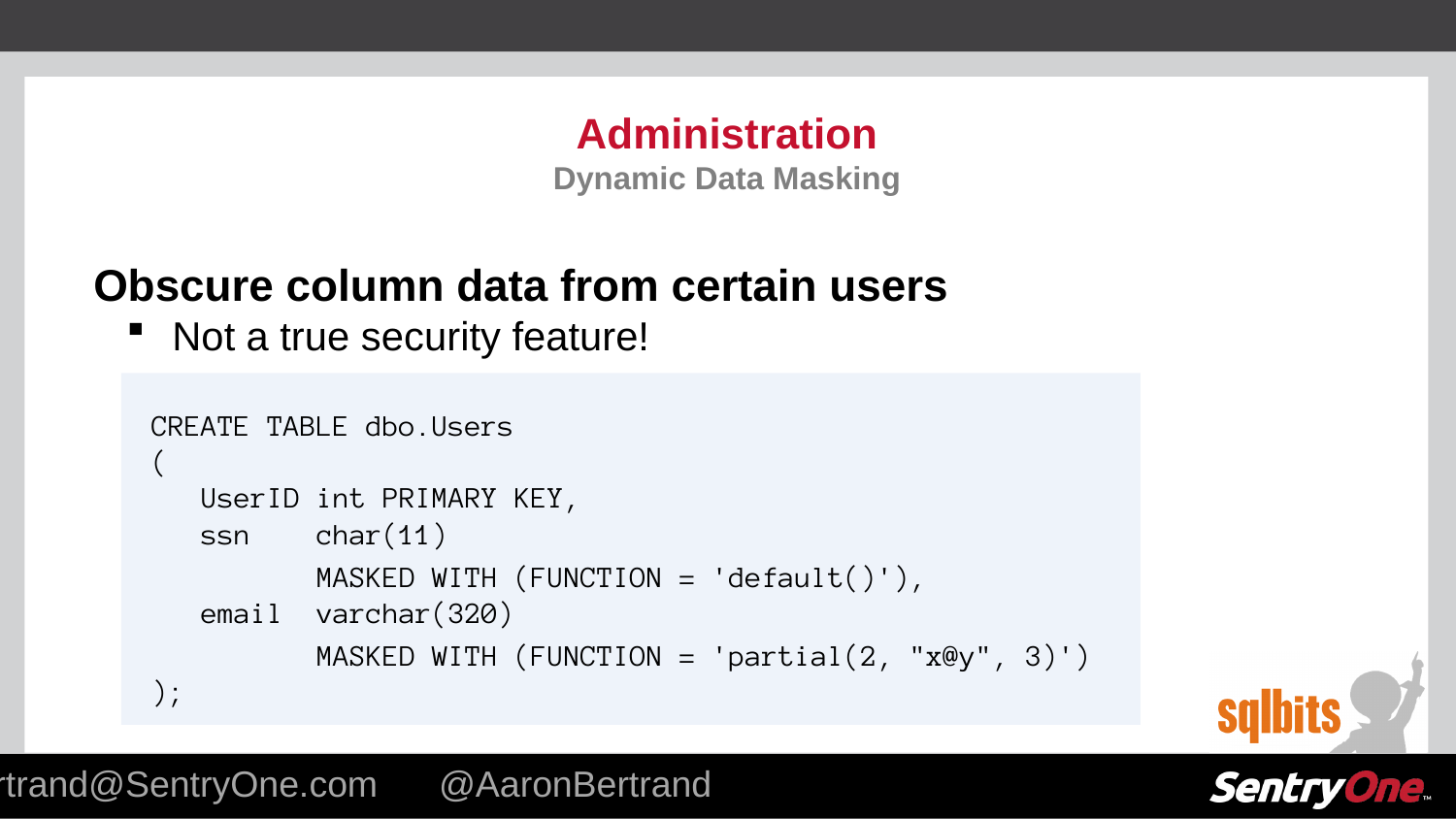

# Administration Dynamic Data Masking
Obscure column data from certain users
Not a true security feature!

 CREATE TABLE dbo.Users
 (
    UserID int PRIMARY KEY,
    ssn    char(11)
           MASKED WITH (FUNCTION = 'default()'),
    email  varchar(320)
           MASKED WITH (FUNCTION = 'partial(2, "x@y", 3)')
 );